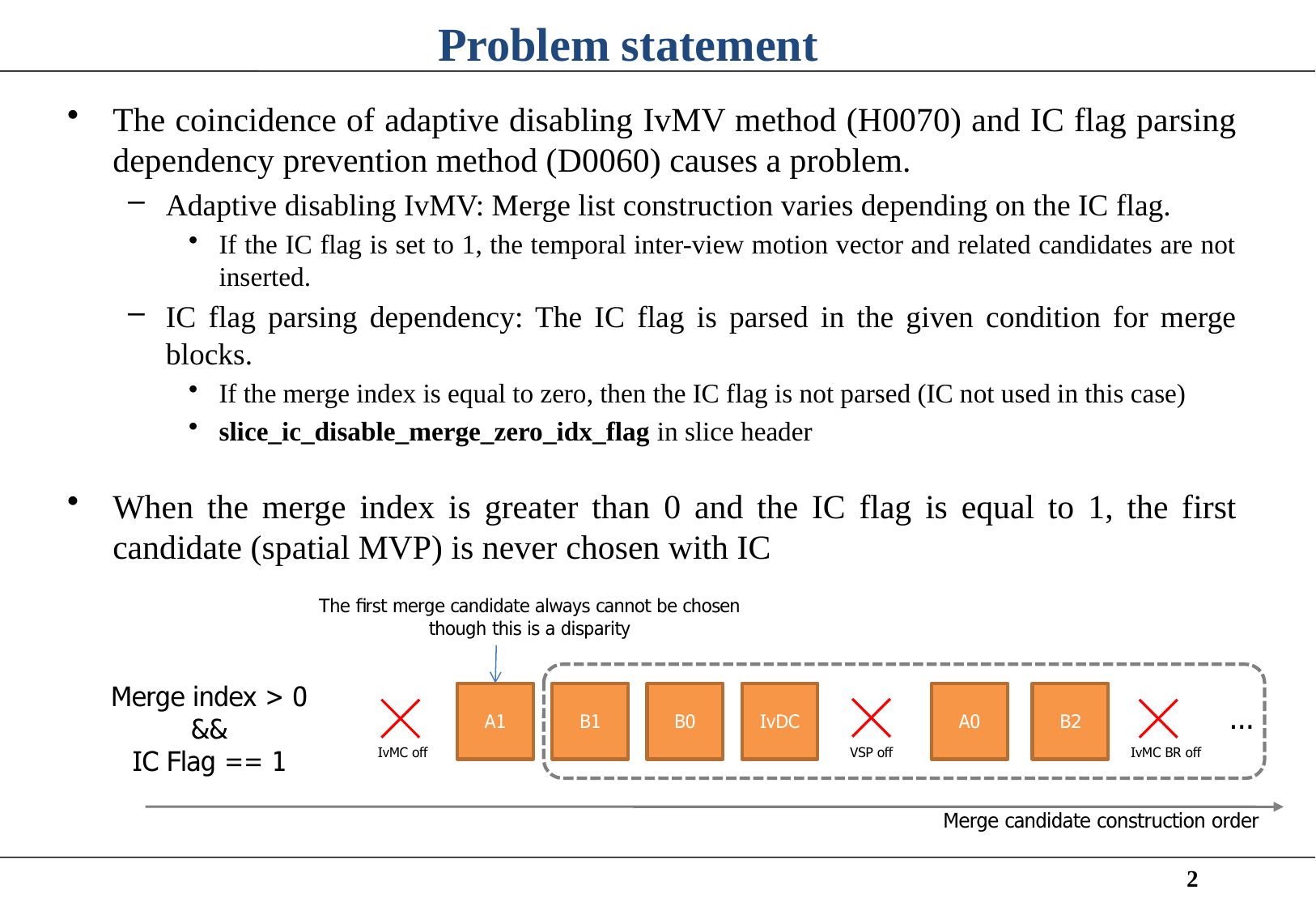

# Problem statement
The coincidence of adaptive disabling IvMV method (H0070) and IC flag parsing dependency prevention method (D0060) causes a problem.
Adaptive disabling IvMV: Merge list construction varies depending on the IC flag.
If the IC flag is set to 1, the temporal inter-view motion vector and related candidates are not inserted.
IC flag parsing dependency: The IC flag is parsed in the given condition for merge blocks.
If the merge index is equal to zero, then the IC flag is not parsed (IC not used in this case)
slice_ic_disable_merge_zero_idx_flag in slice header
When the merge index is greater than 0 and the IC flag is equal to 1, the first candidate (spatial MVP) is never chosen with IC

The first merge candidate always cannot be chosen
though this is a disparity

Merge index > 0
&&
IC Flag == 1
A1
B1
B0
IvDC
A0
B2
…
IvMC off
VSP off
IvMC BR off
Merge candidate construction order
2